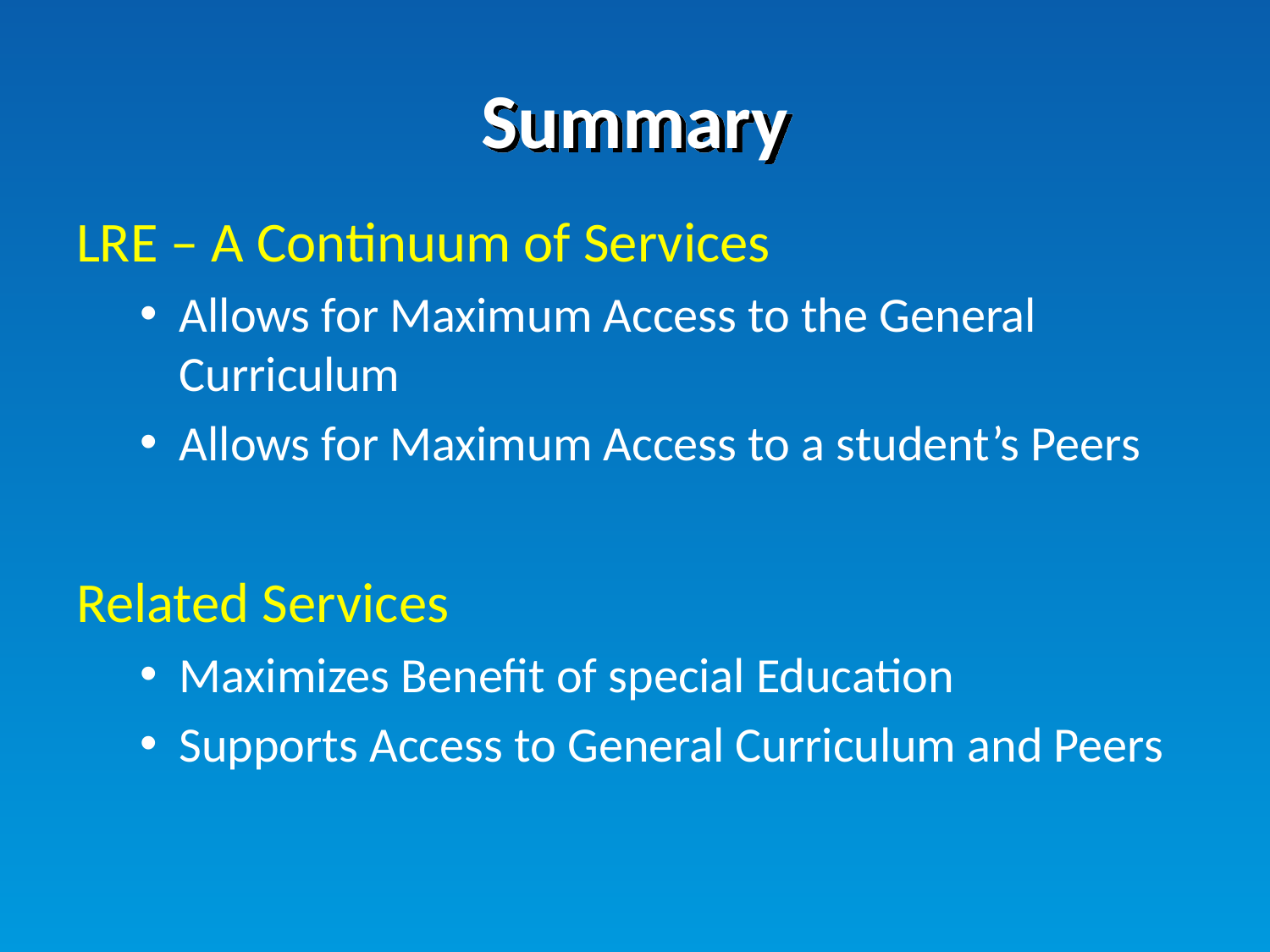

# Summary
LRE – A Continuum of Services
Allows for Maximum Access to the General Curriculum
Allows for Maximum Access to a student’s Peers

Related Services
Maximizes Benefit of special Education
Supports Access to General Curriculum and Peers